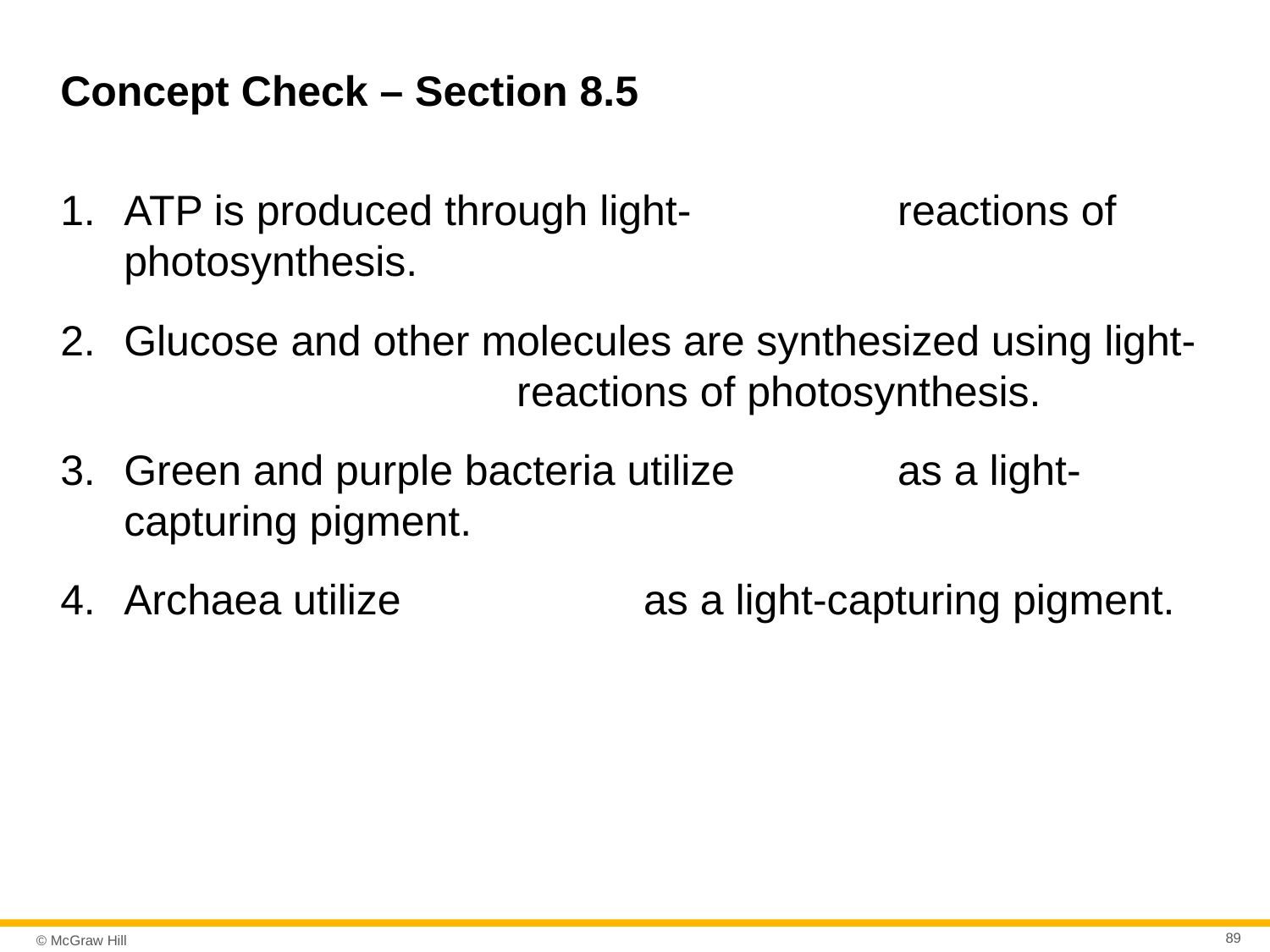

# Concept Check – Section 8.5
ATP is produced through light-		 reactions of photosynthesis.
Glucose and other molecules are synthesized using light-			 reactions of photosynthesis.
Green and purple bacteria utilize 		 as a light-capturing pigment.
Archaea utilize 		 as a light-capturing pigment.